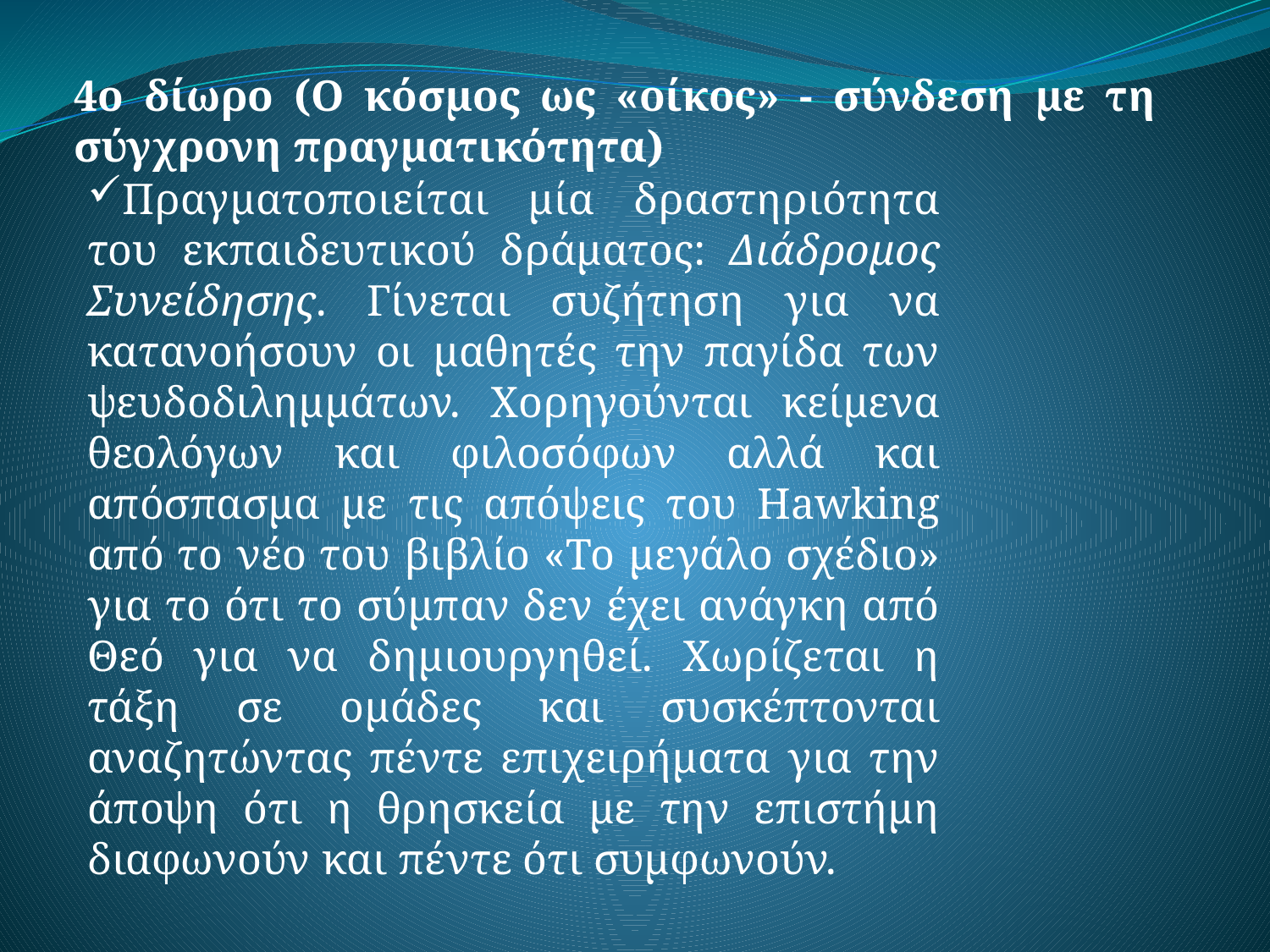

4ο δίωρο (Ο κόσμος ως «οίκος» - σύνδεση με τη σύγχρονη πραγματικότητα)
Πραγματοποιείται μία δραστηριότητα του εκπαιδευτικού δράματος: Διάδρομος Συνείδησης. Γίνεται συζήτηση για να κατανοήσουν οι μαθητές την παγίδα των ψευδοδιλημμάτων. Χορηγούνται κείμενα θεολόγων και φιλοσόφων αλλά και απόσπασμα με τις απόψεις του Hawking από το νέο του βιβλίο «Το μεγάλο σχέδιο» για το ότι το σύμπαν δεν έχει ανάγκη από Θεό για να δημιουργηθεί. Χωρίζεται η τάξη σε ομάδες και συσκέπτονται αναζητώντας πέντε επιχειρήματα για την άποψη ότι η θρησκεία με την επιστήμη διαφωνούν και πέντε ότι συμφωνούν.